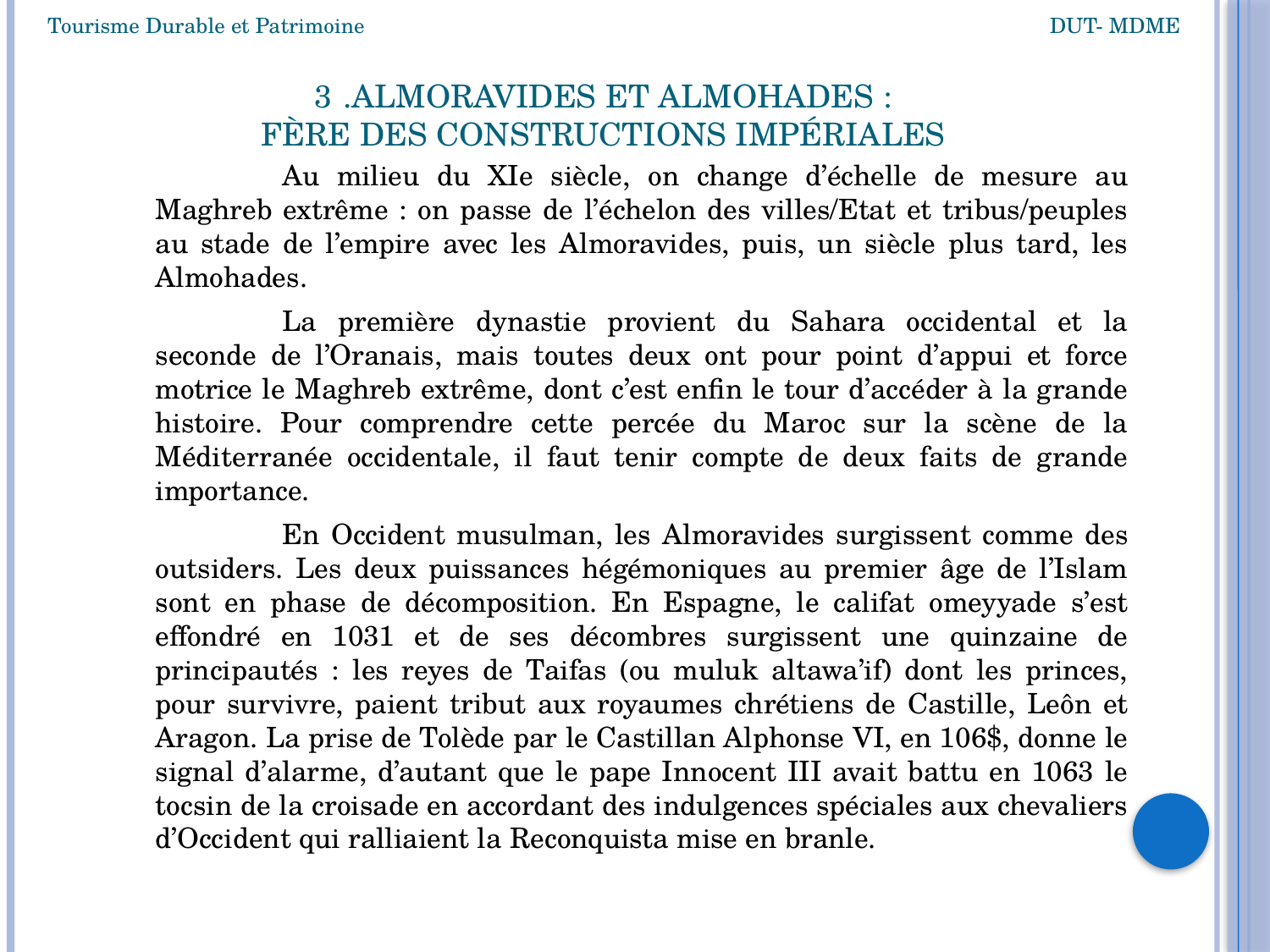

Tourisme Durable et Patrimoine                                                                                                                    DUT- MDME
# 3 .Almoravides et Almohades : Fère des constructions impériales
		Au milieu du XIe siècle, on change d’échelle de mesure au Maghreb extrême : on passe de l’échelon des villes/Etat et tribus/peuples au stade de l’empire avec les Almoravides, puis, un siècle plus tard, les Almohades.
		La première dynastie provient du Sahara occidental et la seconde de l’Oranais, mais toutes deux ont pour point d’appui et force motrice le Maghreb extrême, dont c’est enfin le tour d’accéder à la grande histoire. Pour comprendre cette percée du Maroc sur la scène de la Méditerranée occidentale, il faut tenir compte de deux faits de grande importance.
		En Occident musulman, les Almoravides surgissent comme des outsiders. Les deux puissances hégémoniques au premier âge de l’Islam sont en phase de décomposition. En Espagne, le califat omeyyade s’est effondré en 1031 et de ses décombres surgissent une quinzaine de principautés : les reyes de Taifas (ou muluk altawa’if) dont les princes, pour survivre, paient tribut aux royaumes chrétiens de Castille, Leôn et Aragon. La prise de Tolède par le Castillan Alphonse VI, en 106$, donne le signal d’alarme, d’autant que le pape Innocent III avait battu en 1063 le tocsin de la croisade en accordant des indulgences spéciales aux chevaliers d’Occident qui ralliaient la Reconquista mise en branle.